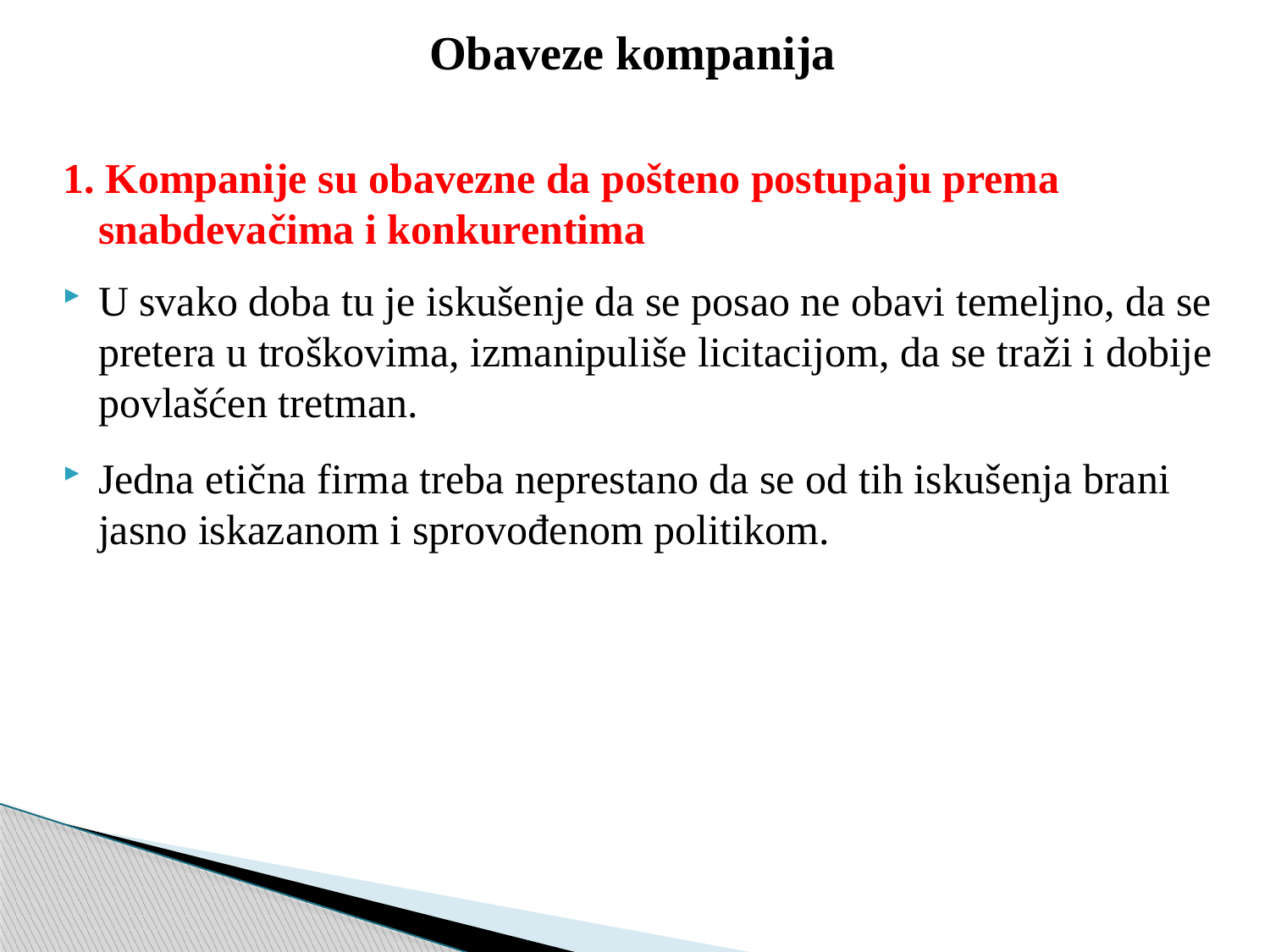

Obaveze kompanija

1. Kompanije su obavezne da pošteno postupaju prema snabdevačima i konkurentima
U svako doba tu je iskušenje da se posao ne obavi temeljno, da se pretera u troškovima, izmanipuliše licitacijom, da se traži i dobije povlašćen tretman.
Jedna etična firma treba neprestano da se od tih iskušenja brani jasno iskazanom i sprovođenom politikom.